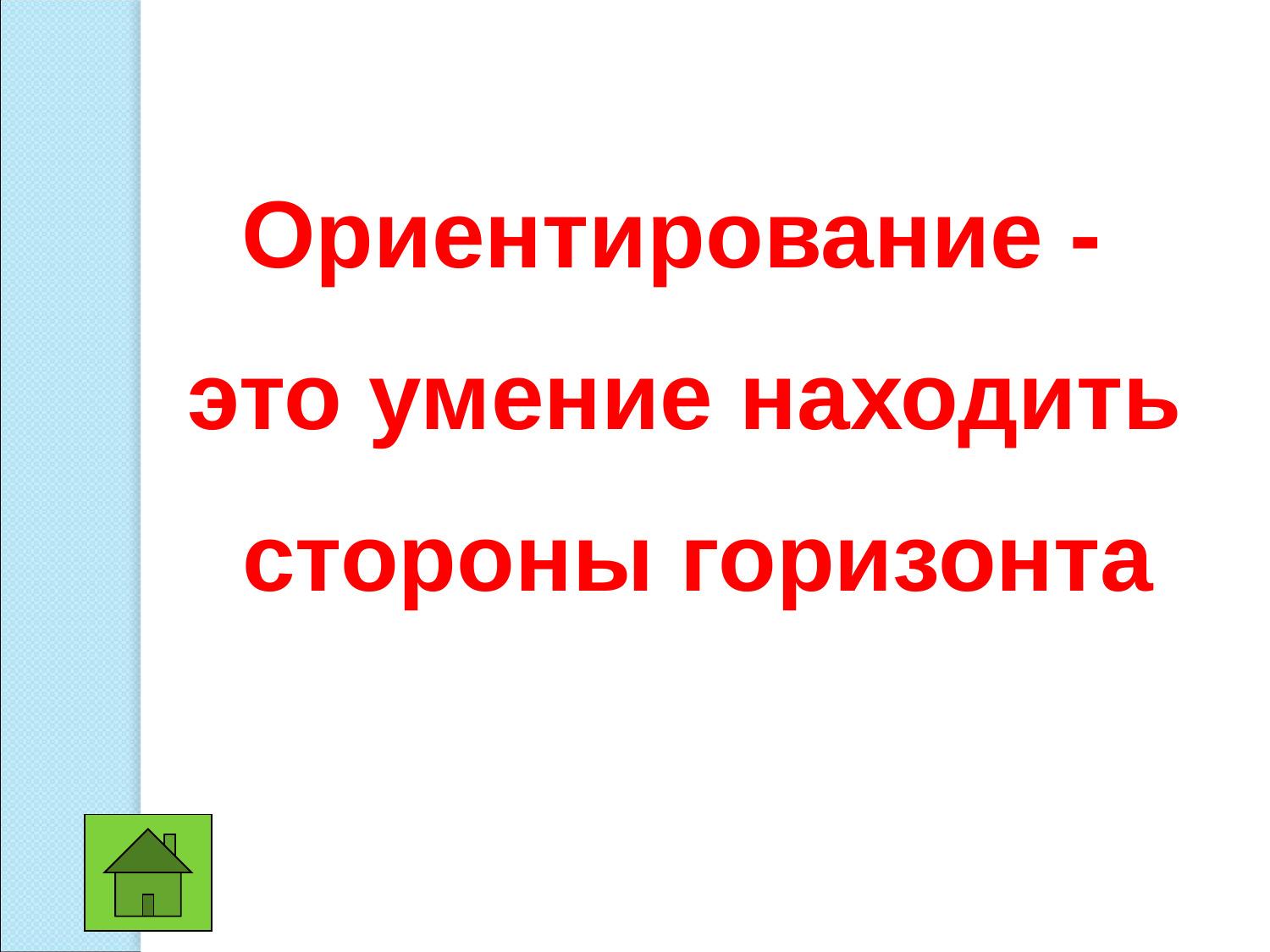

Ориентирование -
это умение находить
 стороны горизонта